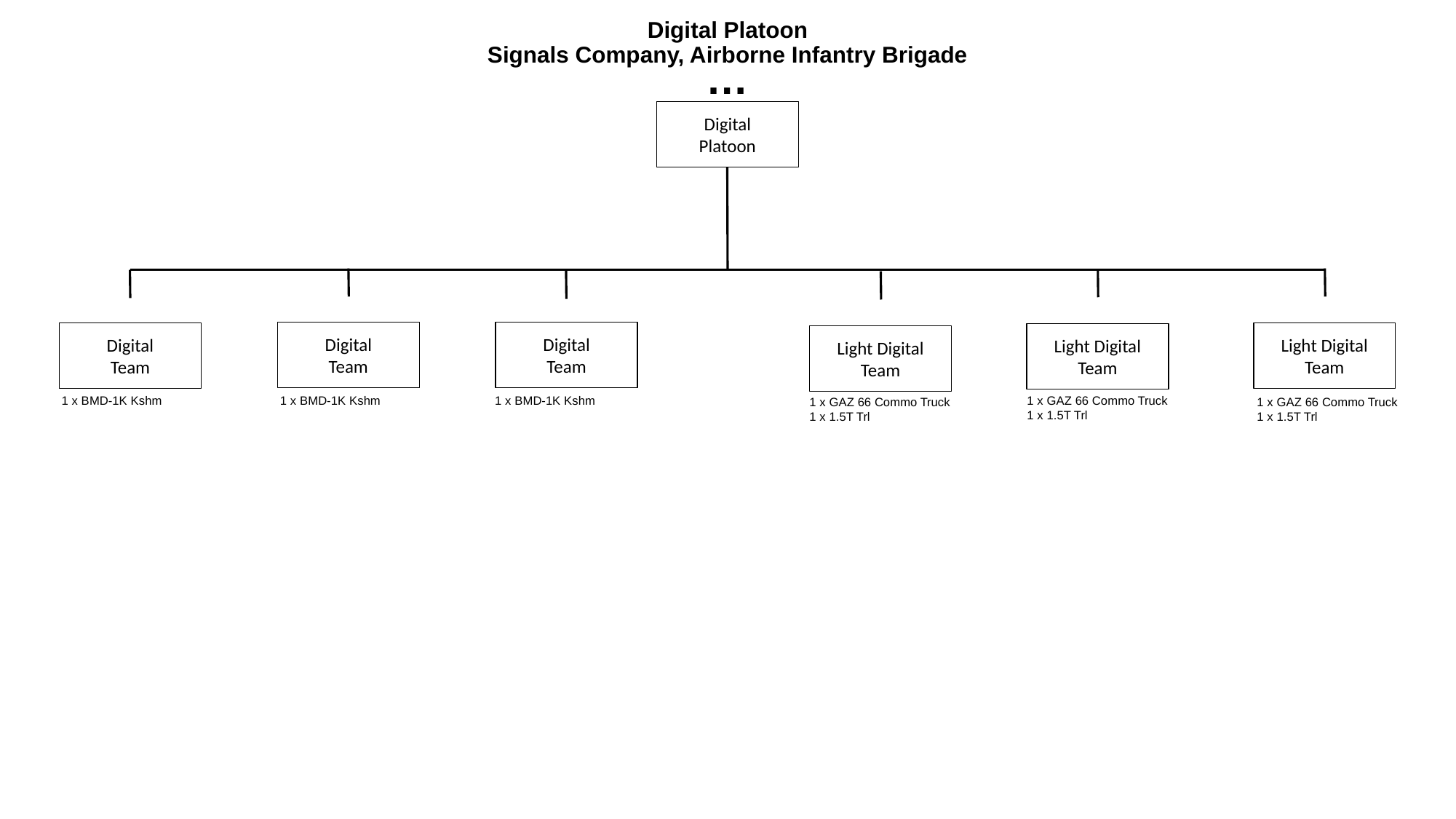

# Digital Platoon Signals Company, Airborne Infantry Brigade
…
Digital
Platoon
Digital
Team
Digital
Team
Digital
Team
Light Digital
Team
Light Digital
Team
Light Digital
Team
1 x BMD-1K Kshm
1 x BMD-1K Kshm
1 x BMD-1K Kshm
1 x GAZ 66 Commo Truck
1 x 1.5T Trl
1 x GAZ 66 Commo Truck
1 x 1.5T Trl
1 x GAZ 66 Commo Truck
1 x 1.5T Trl